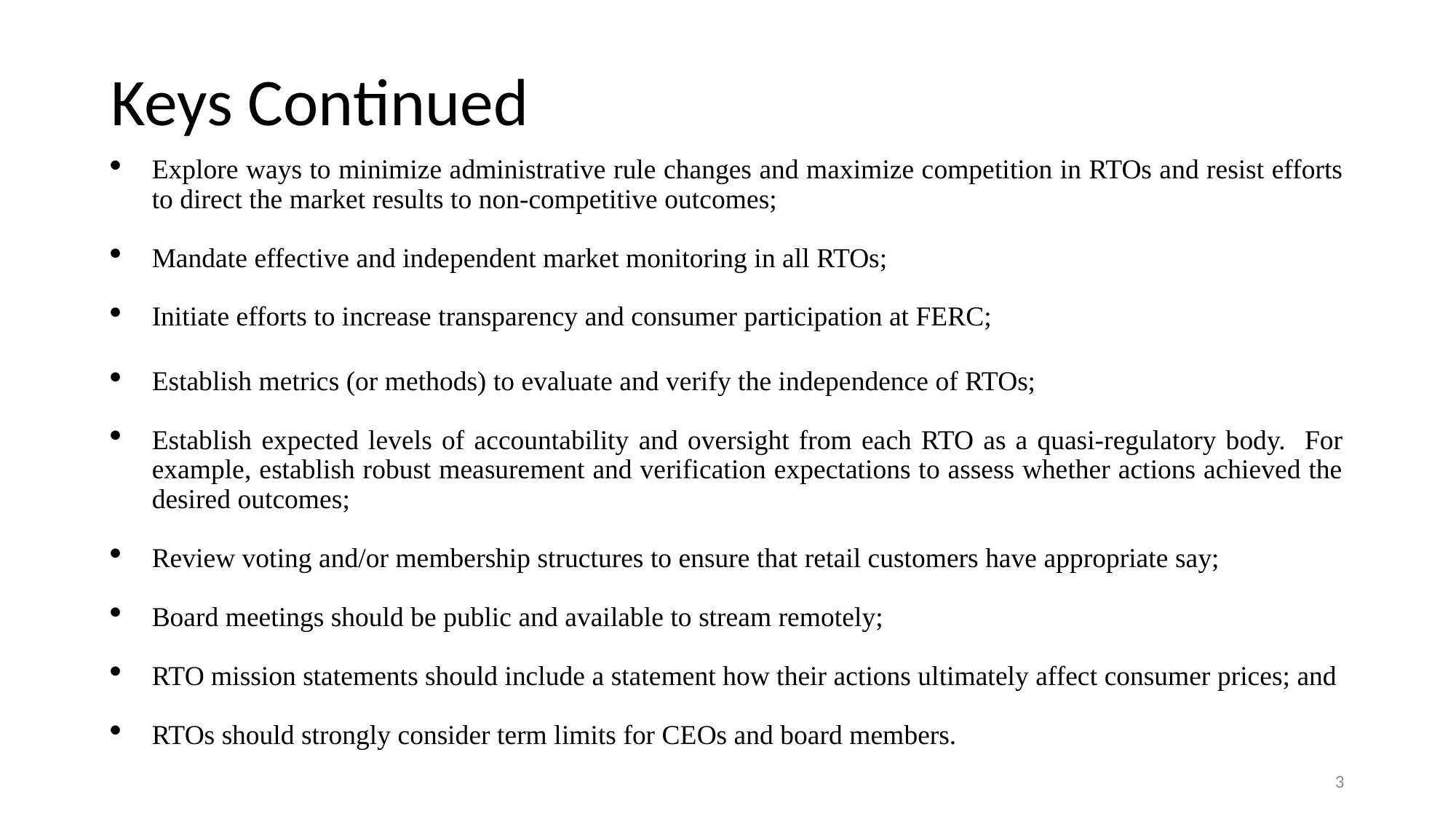

# Keys Continued
Explore ways to minimize administrative rule changes and maximize competition in RTOs and resist efforts to direct the market results to non-competitive outcomes;

Mandate effective and independent market monitoring in all RTOs;

Initiate efforts to increase transparency and consumer participation at FERC;

Establish metrics (or methods) to evaluate and verify the independence of RTOs;

Establish expected levels of accountability and oversight from each RTO as a quasi-regulatory body.  For example, establish robust measurement and verification expectations to assess whether actions achieved the desired outcomes;

Review voting and/or membership structures to ensure that retail customers have appropriate say;

Board meetings should be public and available to stream remotely;

RTO mission statements should include a statement how their actions ultimately affect consumer prices; and

RTOs should strongly consider term limits for CEOs and board members.

3